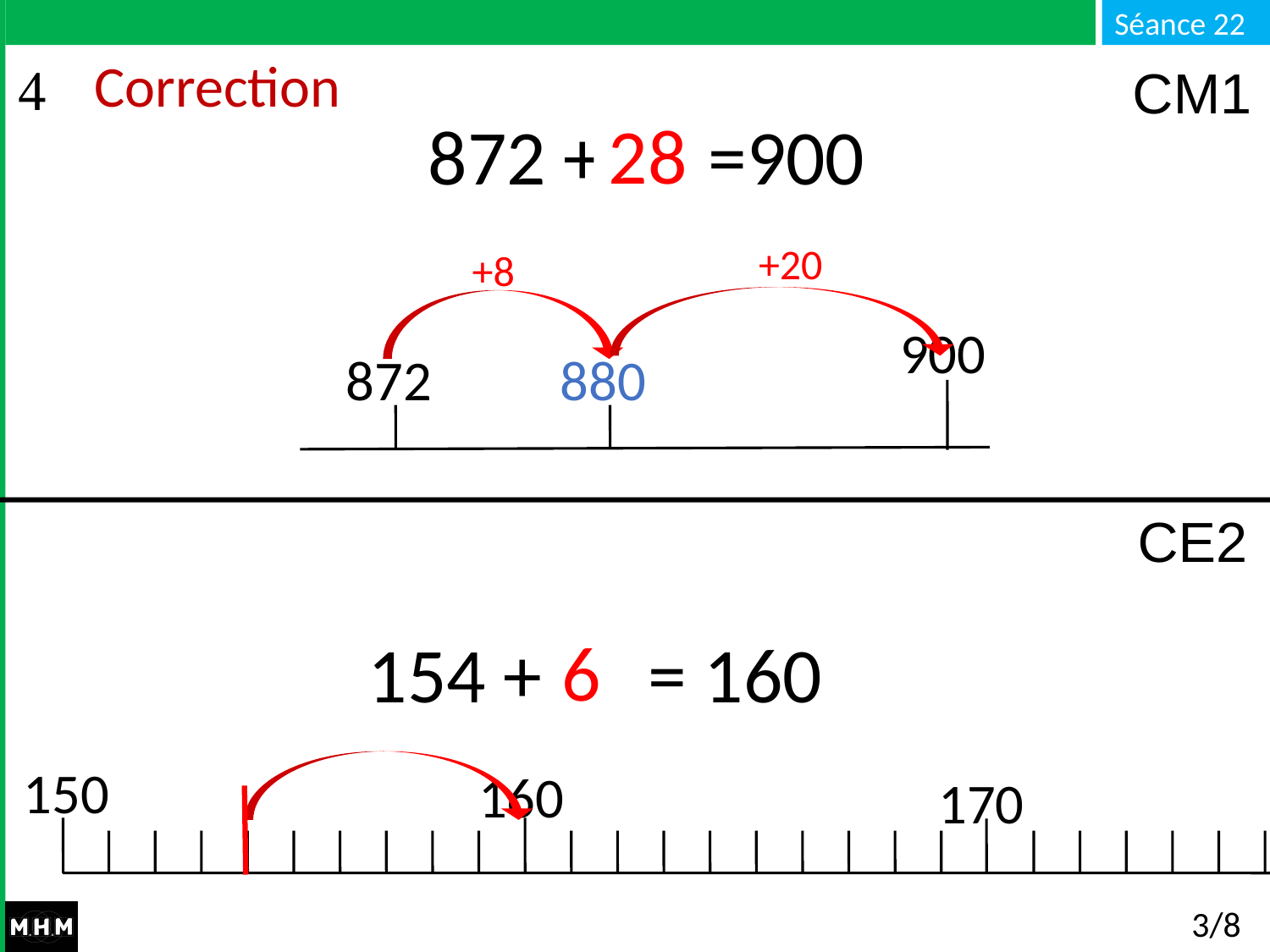

# Correction
CM1
28
 872 + …  =900
+20
+8

900
872
880

CE2
6
 154 + …  = 160
150
160
170

3/8